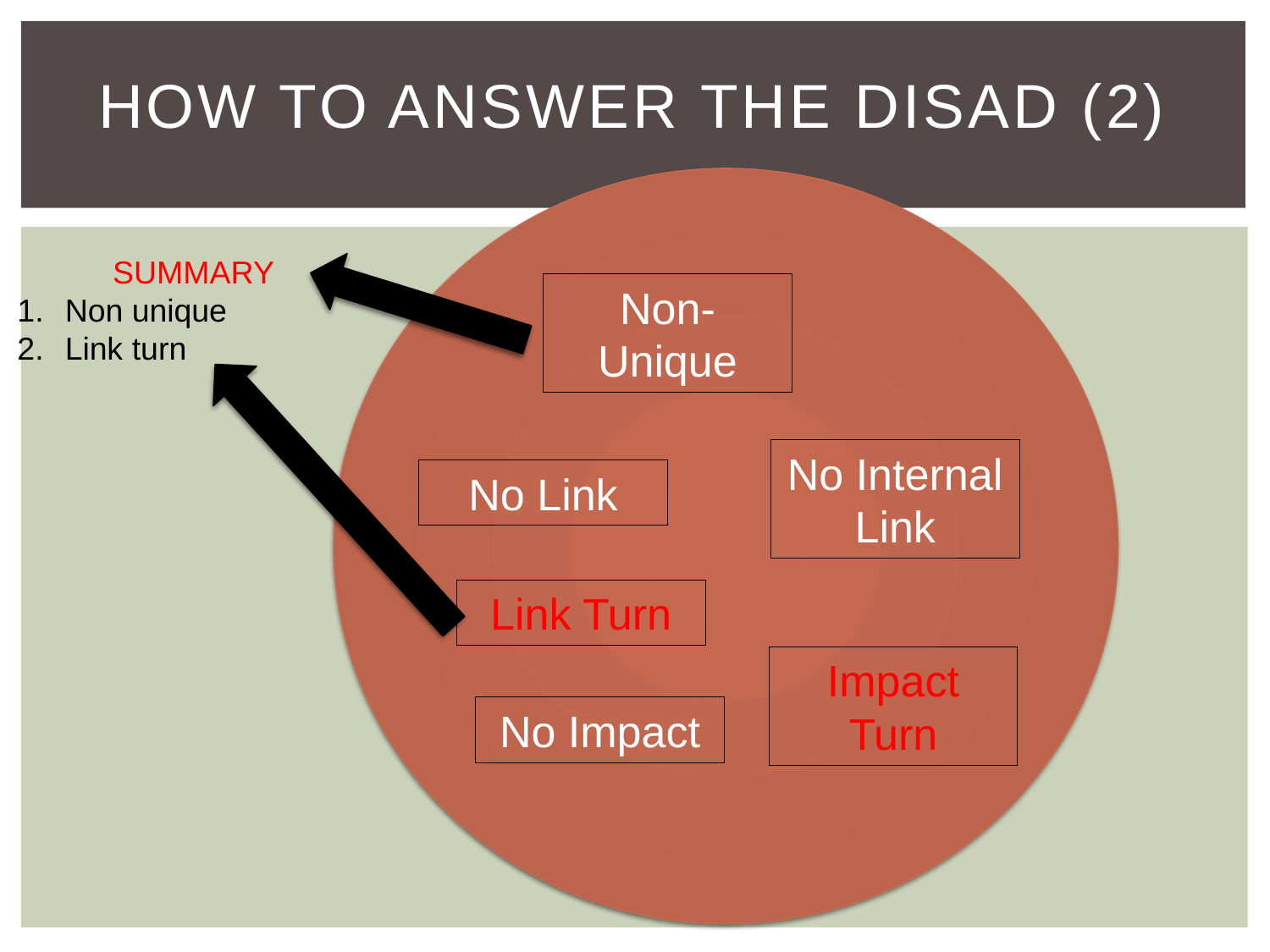

How to answer the disad (2)

SUMMARY
Non unique
Link turn
Non-Unique

No Internal Link
No Link

Link Turn
Impact Turn
No Impact